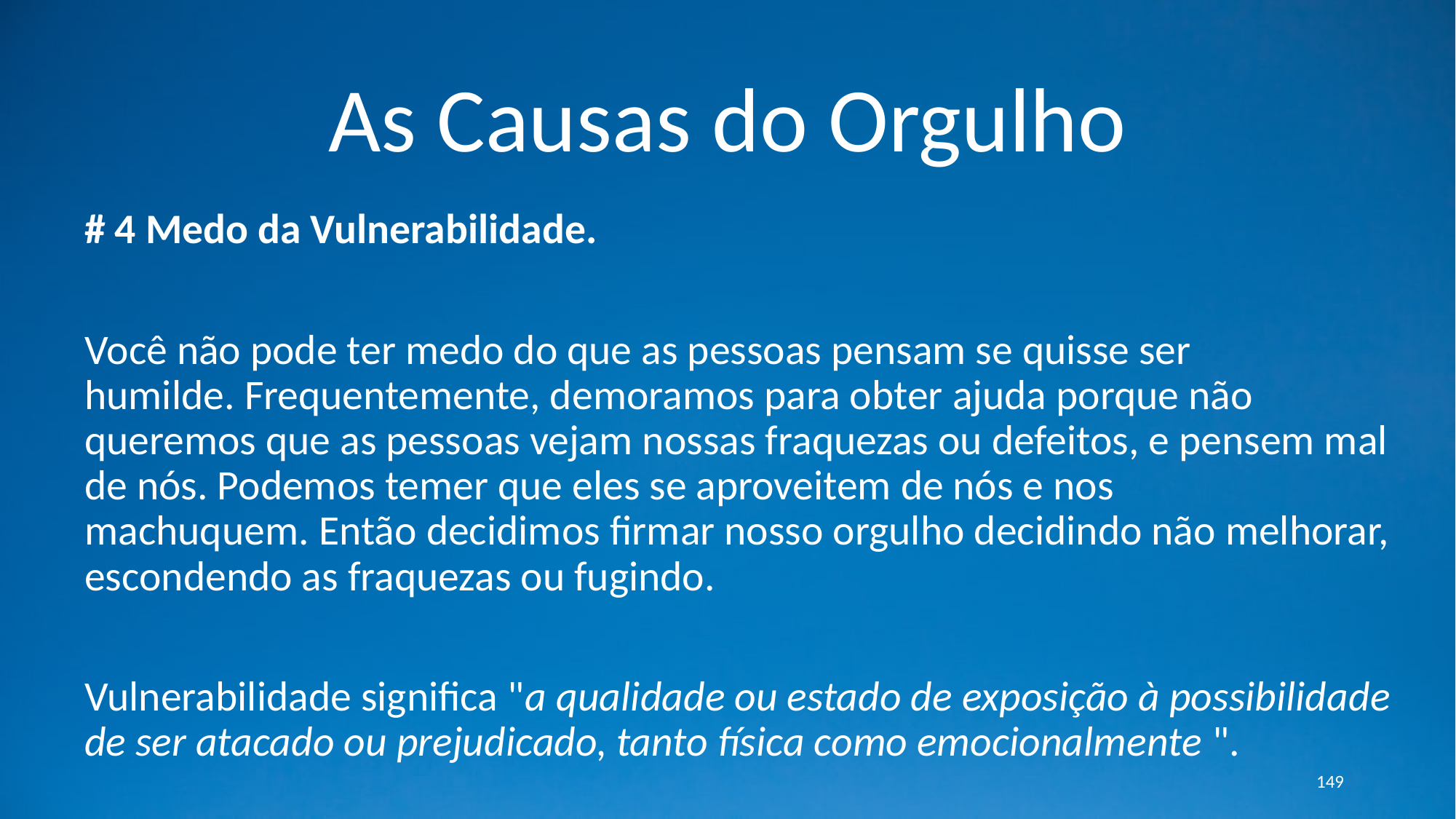

# As Causas do Orgulho
# 4 Medo da Vulnerabilidade.

Você não pode ter medo do que as pessoas pensam se quisse ser humilde. Frequentemente, demoramos para obter ajuda porque não queremos que as pessoas vejam nossas fraquezas ou defeitos, e pensem mal de nós. Podemos temer que eles se aproveitem de nós e nos machuquem. Então decidimos firmar nosso orgulho decidindo não melhorar, escondendo as fraquezas ou fugindo.

Vulnerabilidade significa "a qualidade ou estado de exposição à possibilidade de ser atacado ou prejudicado, tanto física como emocionalmente ".

149